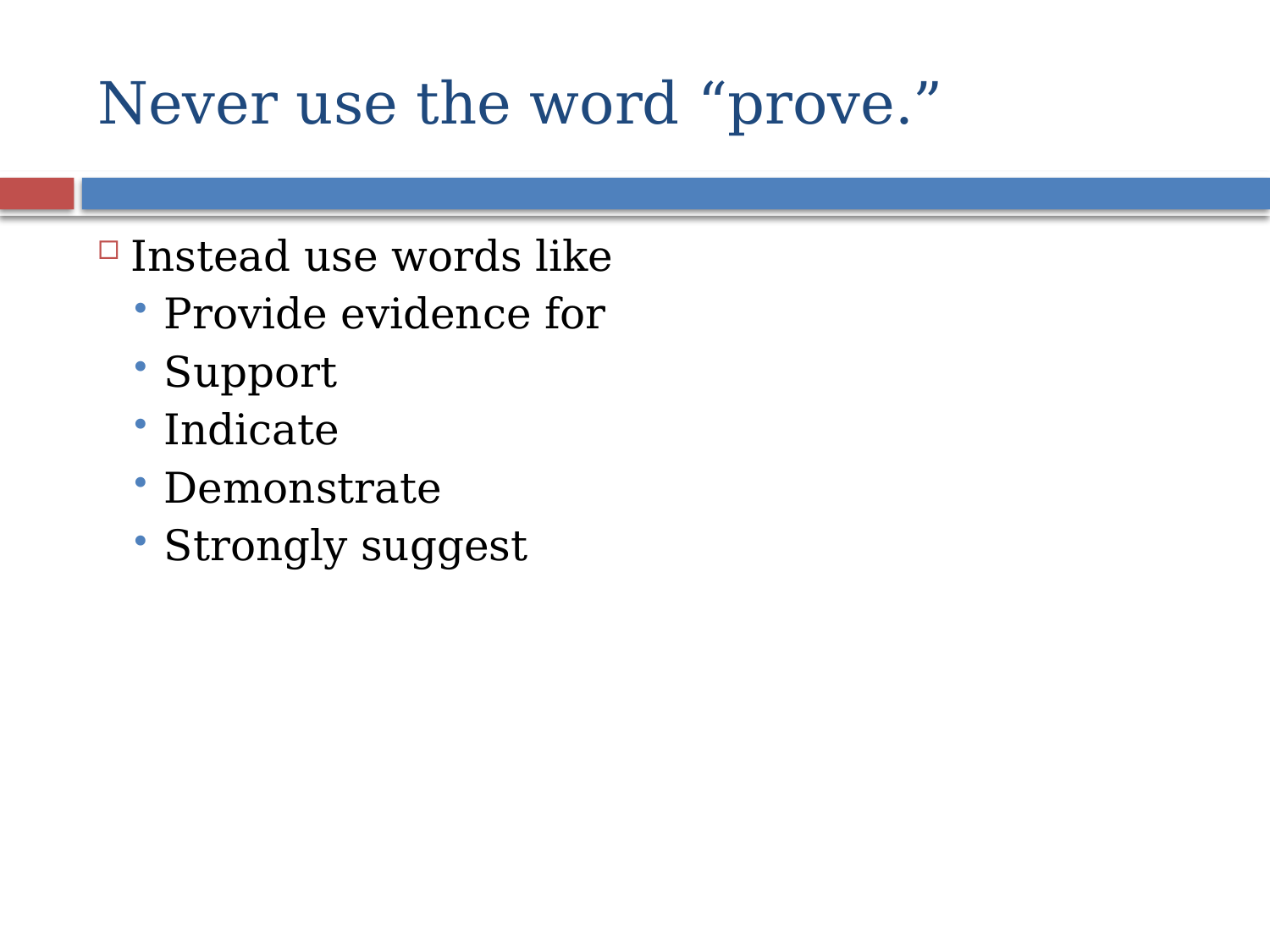

# Never use the word “prove.”
Instead use words like
Provide evidence for
Support
Indicate
Demonstrate
Strongly suggest